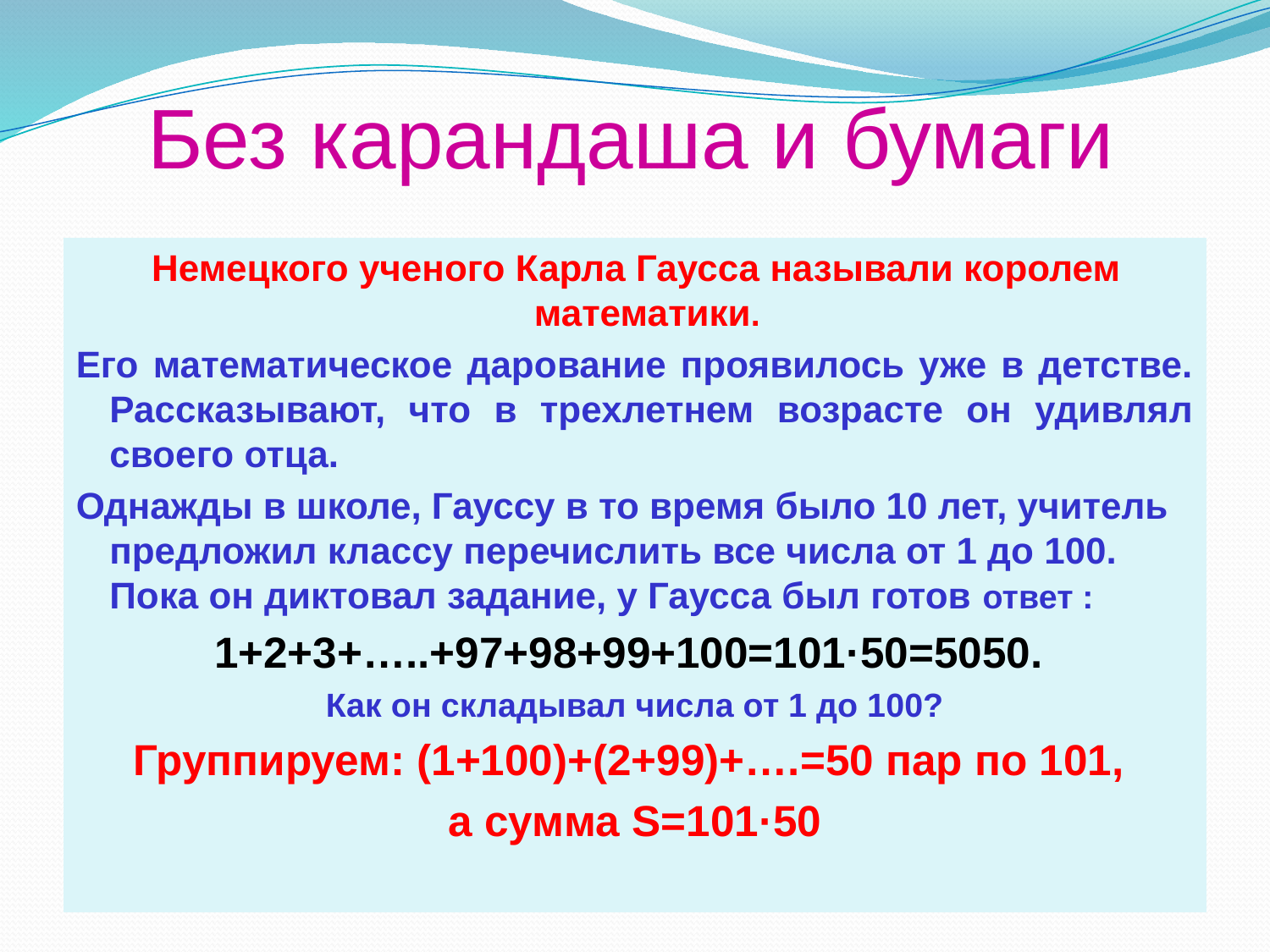

# Без карандаша и бумаги
 Немецкого ученого Карла Гаусса называли королем математики.
Его математическое дарование проявилось уже в детстве. Рассказывают, что в трехлетнем возрасте он удивлял своего отца.
Однажды в школе, Гауссу в то время было 10 лет, учитель предложил классу перечислить все числа от 1 до 100. Пока он диктовал задание, у Гаусса был готов ответ :
1+2+3+…..+97+98+99+100=101·50=5050.
Как он складывал числа от 1 до 100?
Группируем: (1+100)+(2+99)+….=50 пар по 101,
а сумма S=101·50